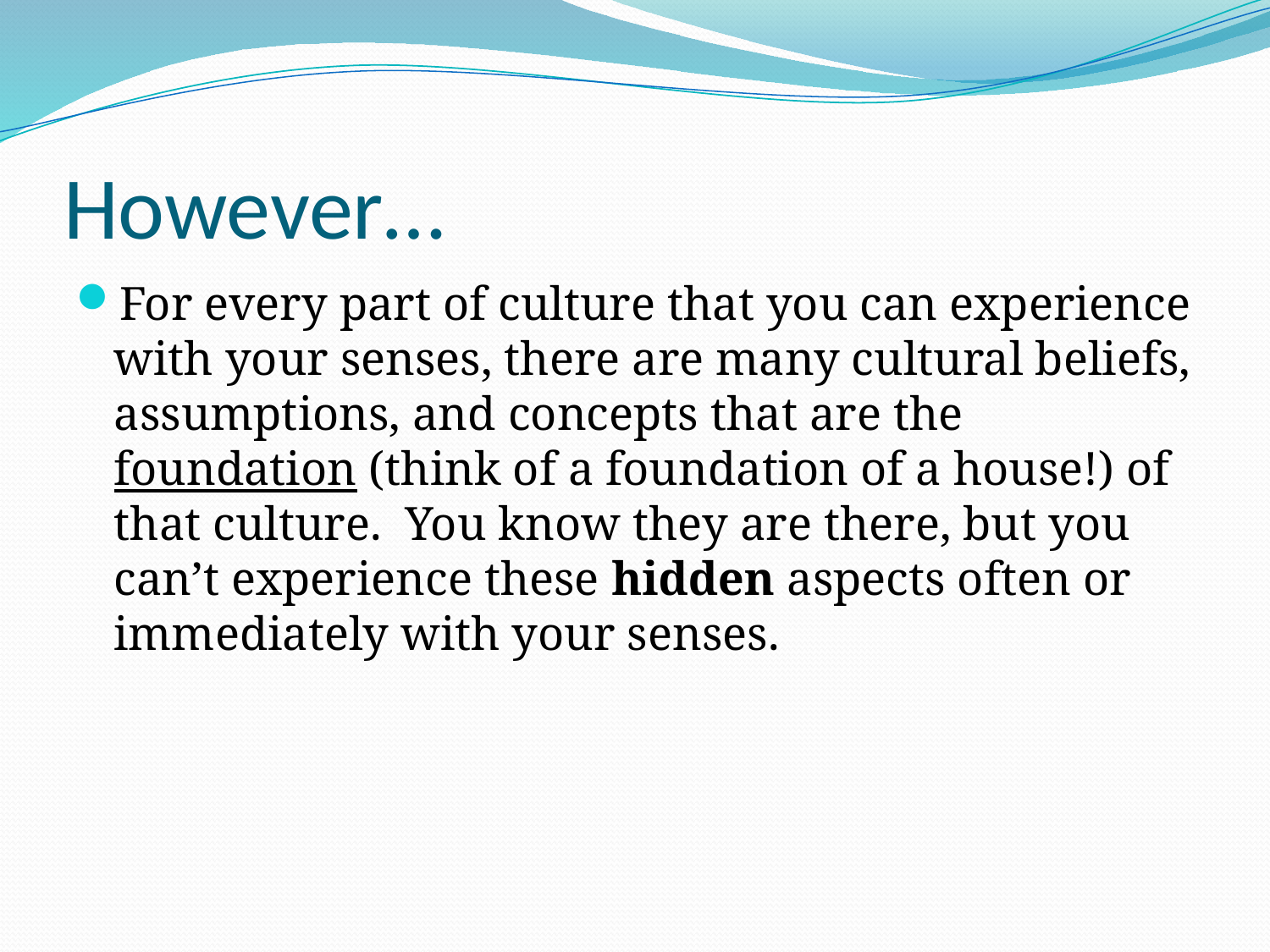

# However…
For every part of culture that you can experience with your senses, there are many cultural beliefs, assumptions, and concepts that are the foundation (think of a foundation of a house!) of that culture.  You know they are there, but you can’t experience these hidden aspects often or immediately with your senses.